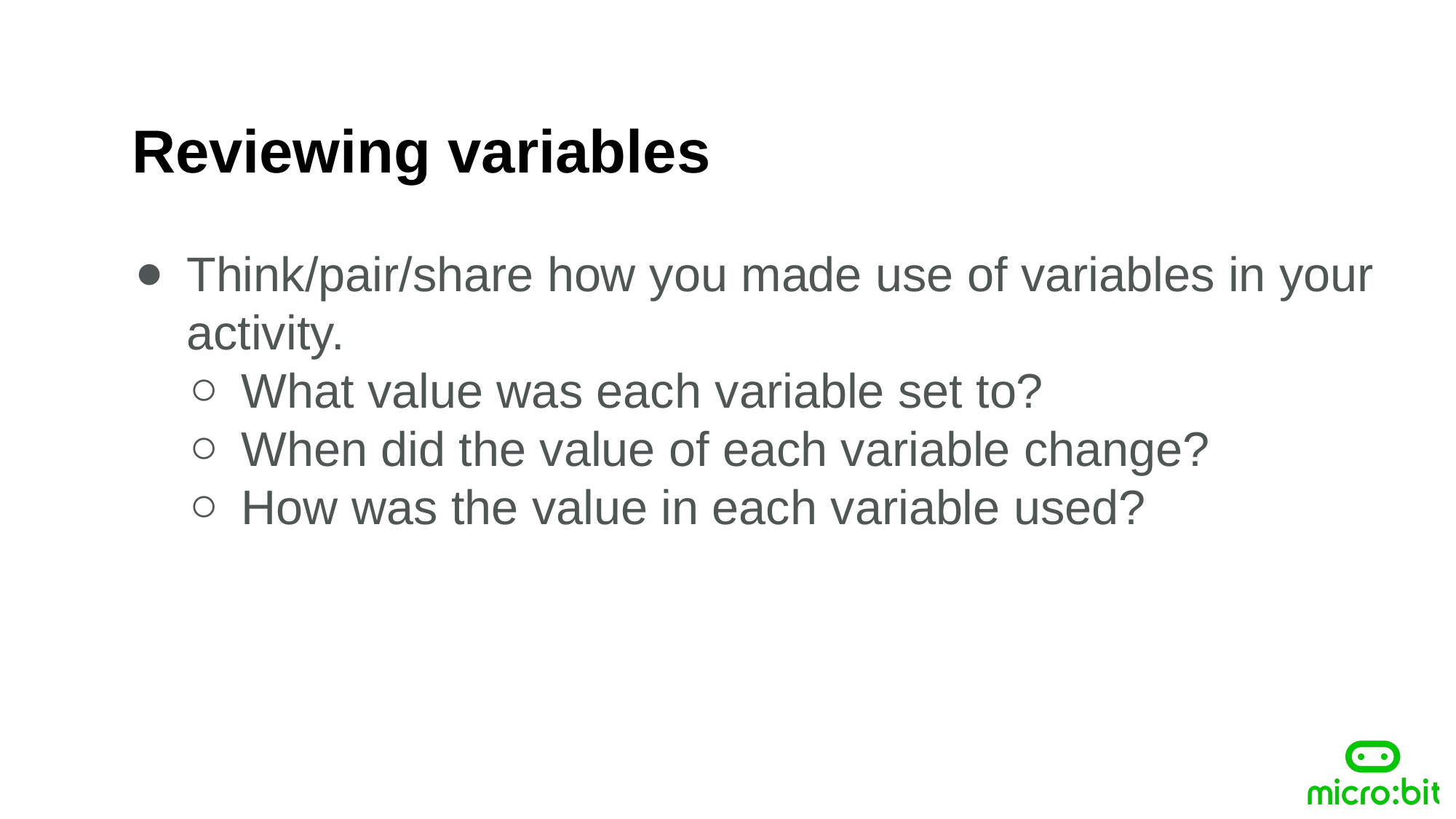

Reviewing variables

Think/pair/share how you made use of variables in your activity.
What value was each variable set to?
When did the value of each variable change?
How was the value in each variable used?